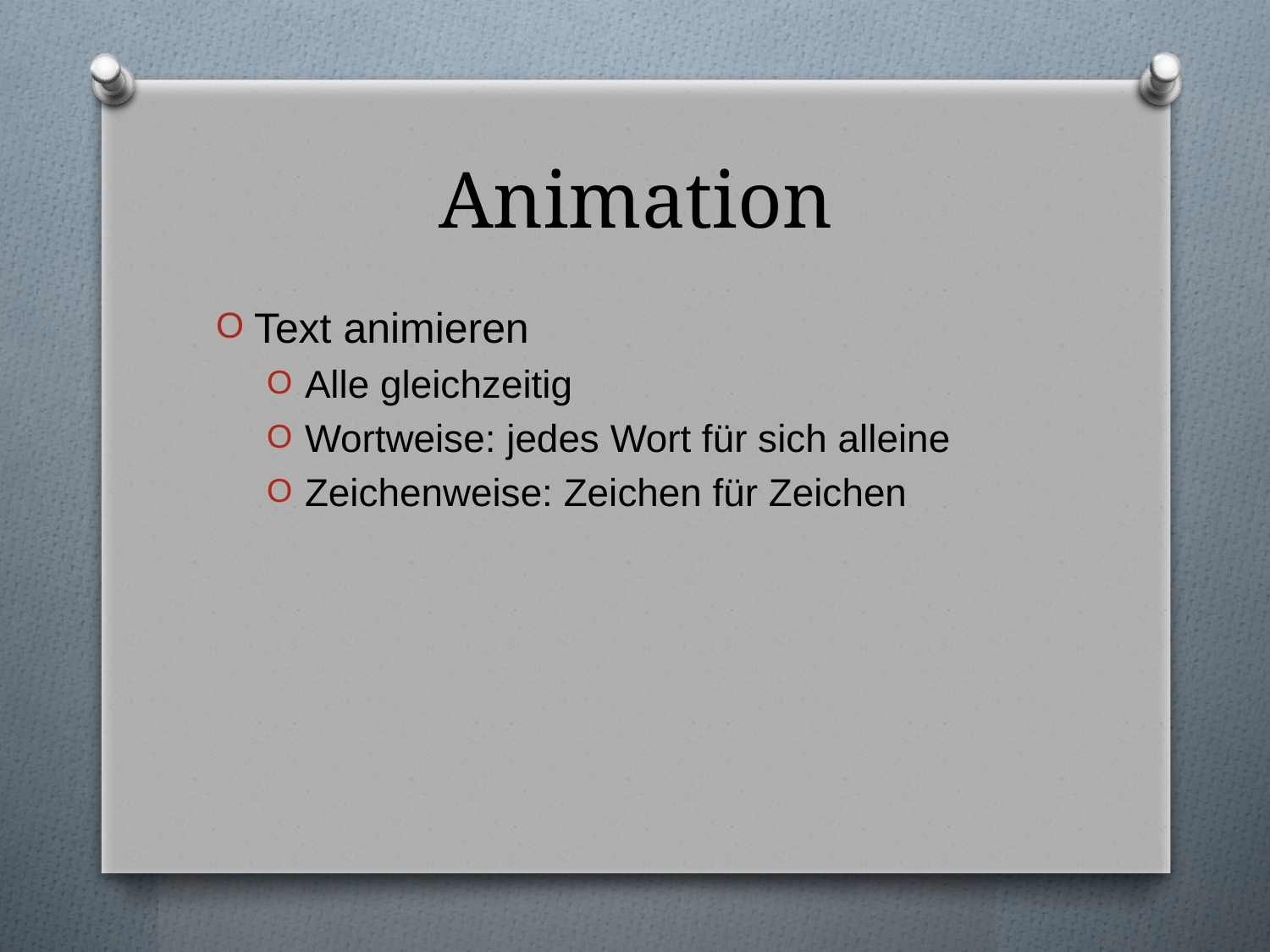

# Animation
Text animieren
Alle gleichzeitig
Wortweise: jedes Wort für sich alleine
Zeichenweise: Zeichen für Zeichen